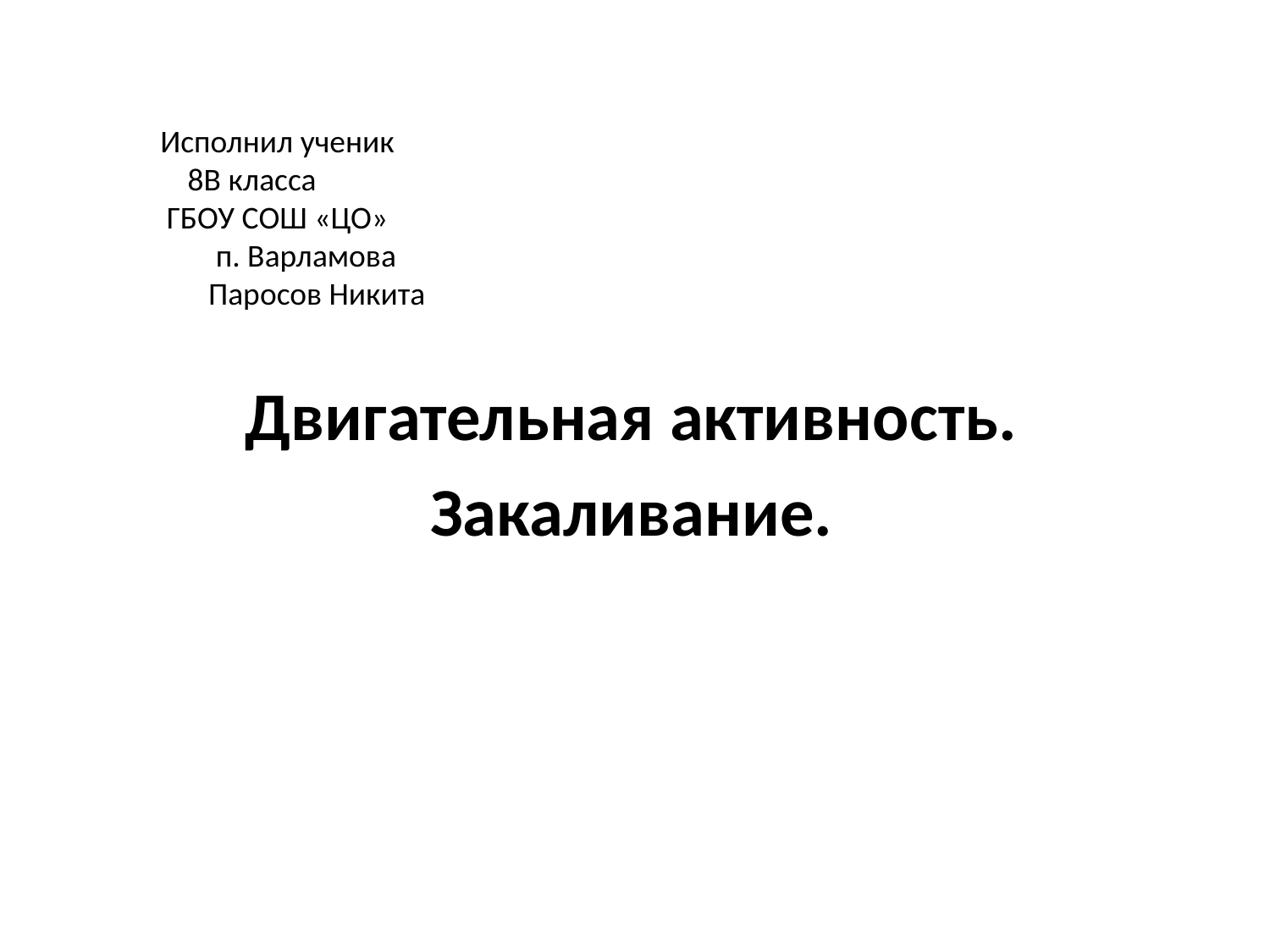

# Исполнил ученик              8В класса                      ГБОУ СОШ «ЦО»                   п. Варламова            Паросов Никита
Двигательная активность.
Закаливание.